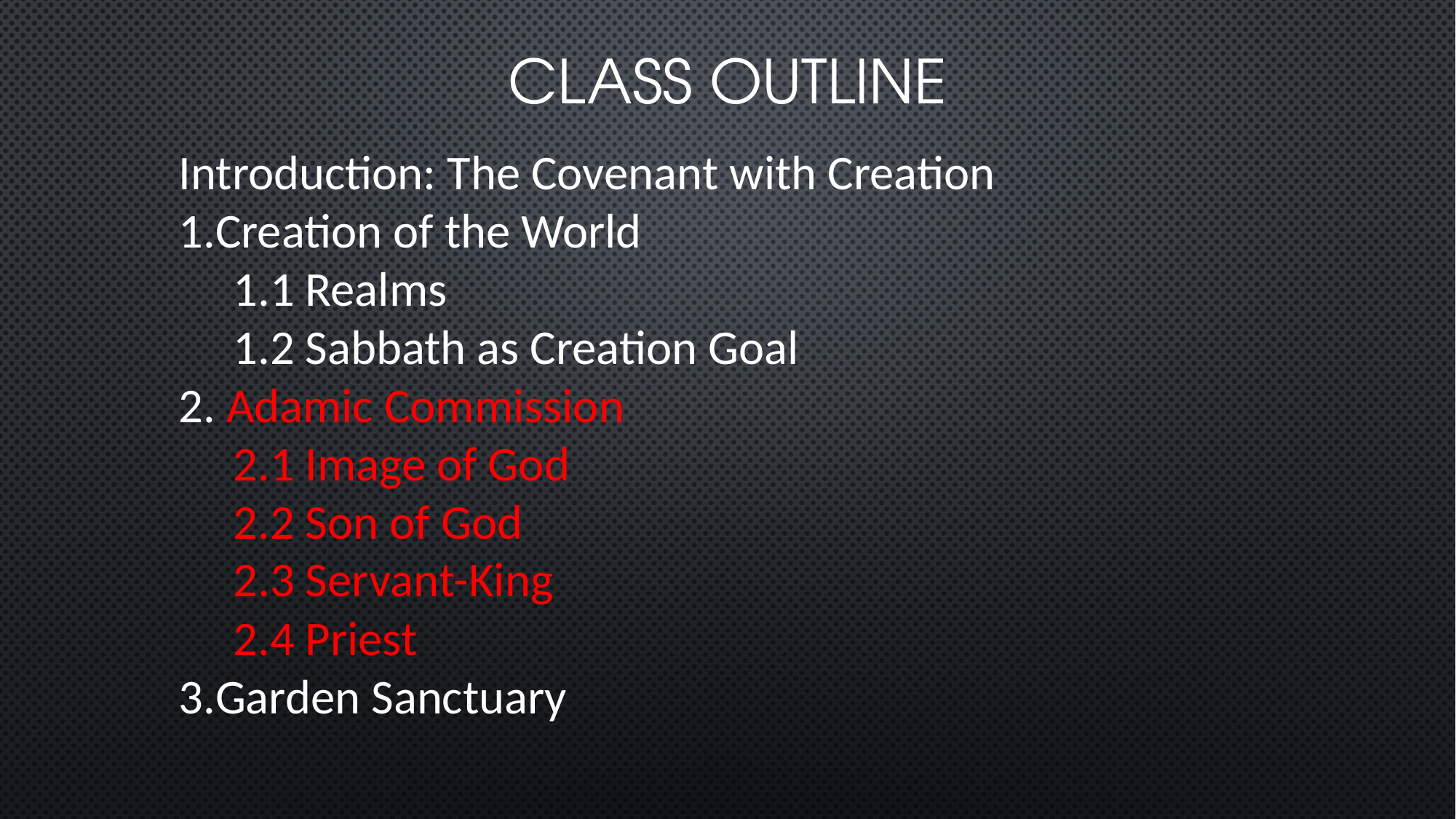

CLASS OUTLINE
     Introduction: The Covenant with Creation
Creation of the World
1 Realms
1.2 Sabbath as Creation Goal
 Adamic Commission
2.1 Image of God
2.2 Son of God
2.3 Servant-King
2.4 Priest
Garden Sanctuary